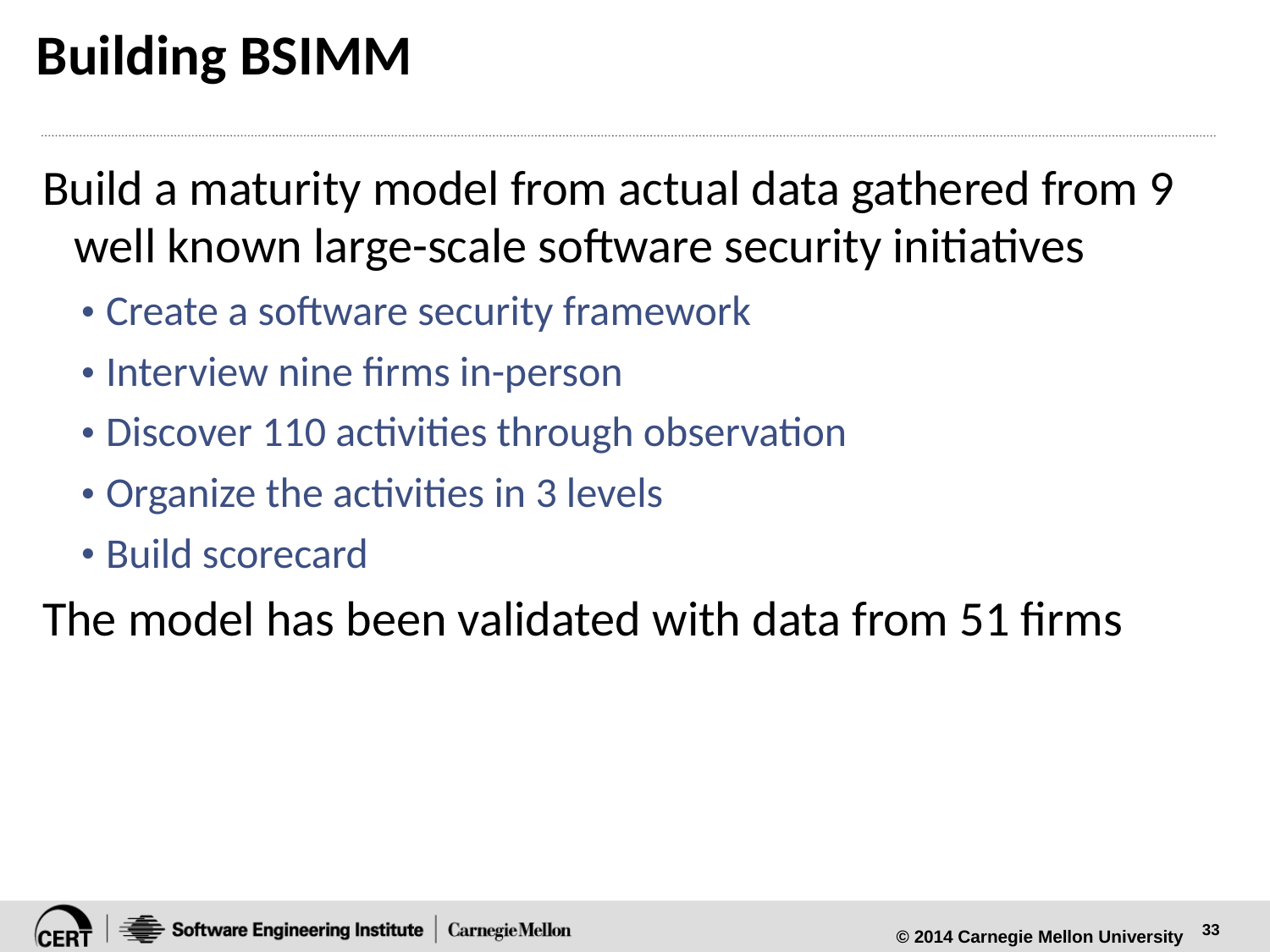

# Building BSIMM
Build a maturity model from actual data gathered from 9 well known large-scale software security initiatives
Create a software security framework
Interview nine firms in-person
Discover 110 activities through observation
Organize the activities in 3 levels
Build scorecard
The model has been validated with data from 51 firms